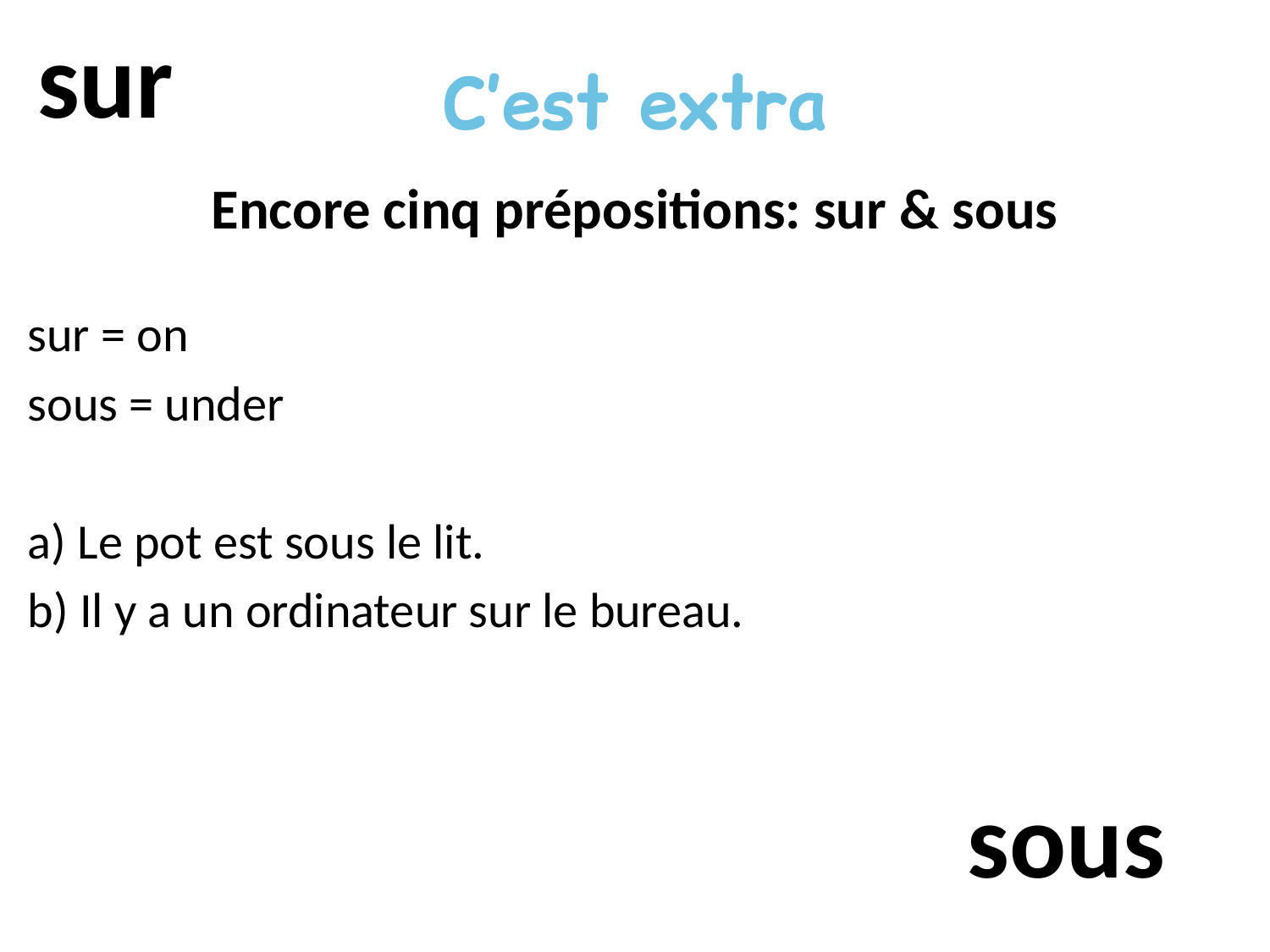

sur

# C’est extra
Encore cinq prépositions: sur & sous
sur = on
sous = under

a) Le pot est sous le lit.
b) Il y a un ordinateur sur le bureau.

sous